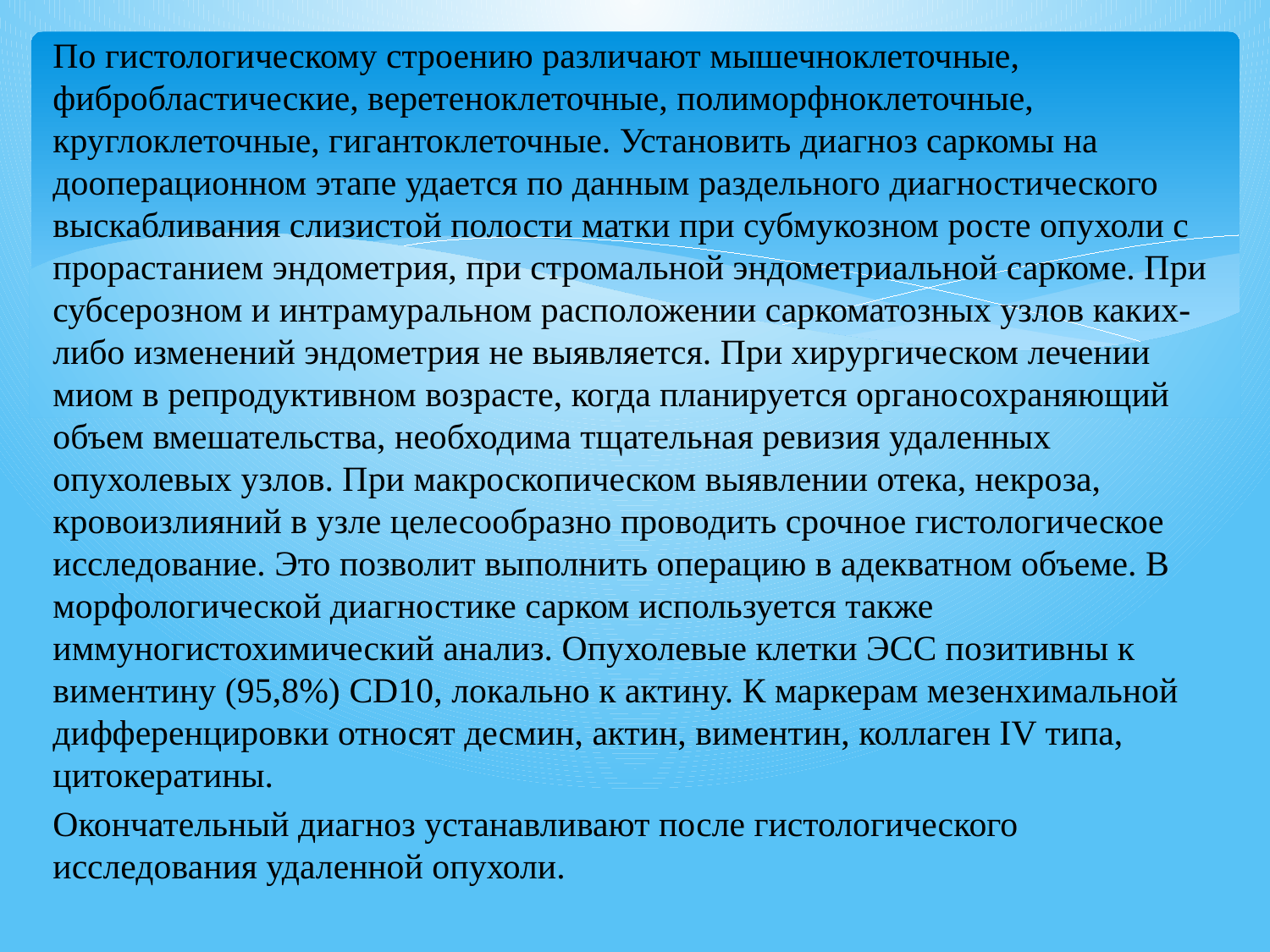

По гистологическому строению различают мышечноклеточные, фибробластические, веретеноклеточные, полиморфноклеточные, круглоклеточные, гигантоклеточные. Установить диагноз саркомы на дооперационном этапе удается по данным раздельного диагностического выскабливания слизистой полости матки при субмукозном росте опухоли с прорастанием эндометрия, при стромальной эндометриальной саркоме. При субсерозном и интрамуральном расположении саркоматозных узлов каких-либо изменений эндометрия не выявляется. При хирургическом лечении миом в репродуктивном возрасте, когда планируется органосохраняющий объем вмешательства, необходима тщательная ревизия удаленных опухолевых узлов. При макроскопическом выявлении отека, некроза, кровоизлияний в узле целесообразно проводить срочное гистологическое исследование. Это позволит выполнить операцию в адекватном объеме. В морфологической диагностике сарком используется также иммуногистохимический анализ. Опухолевые клетки ЭСС позитивны к виментину (95,8%) CD10, локально к актину. К маркерам мезенхимальной дифференцировки относят десмин, актин, виментин, коллаген IV типа, цитокератины.
Окончательный диагноз устанавливают после гистологического исследования удаленной опухоли.